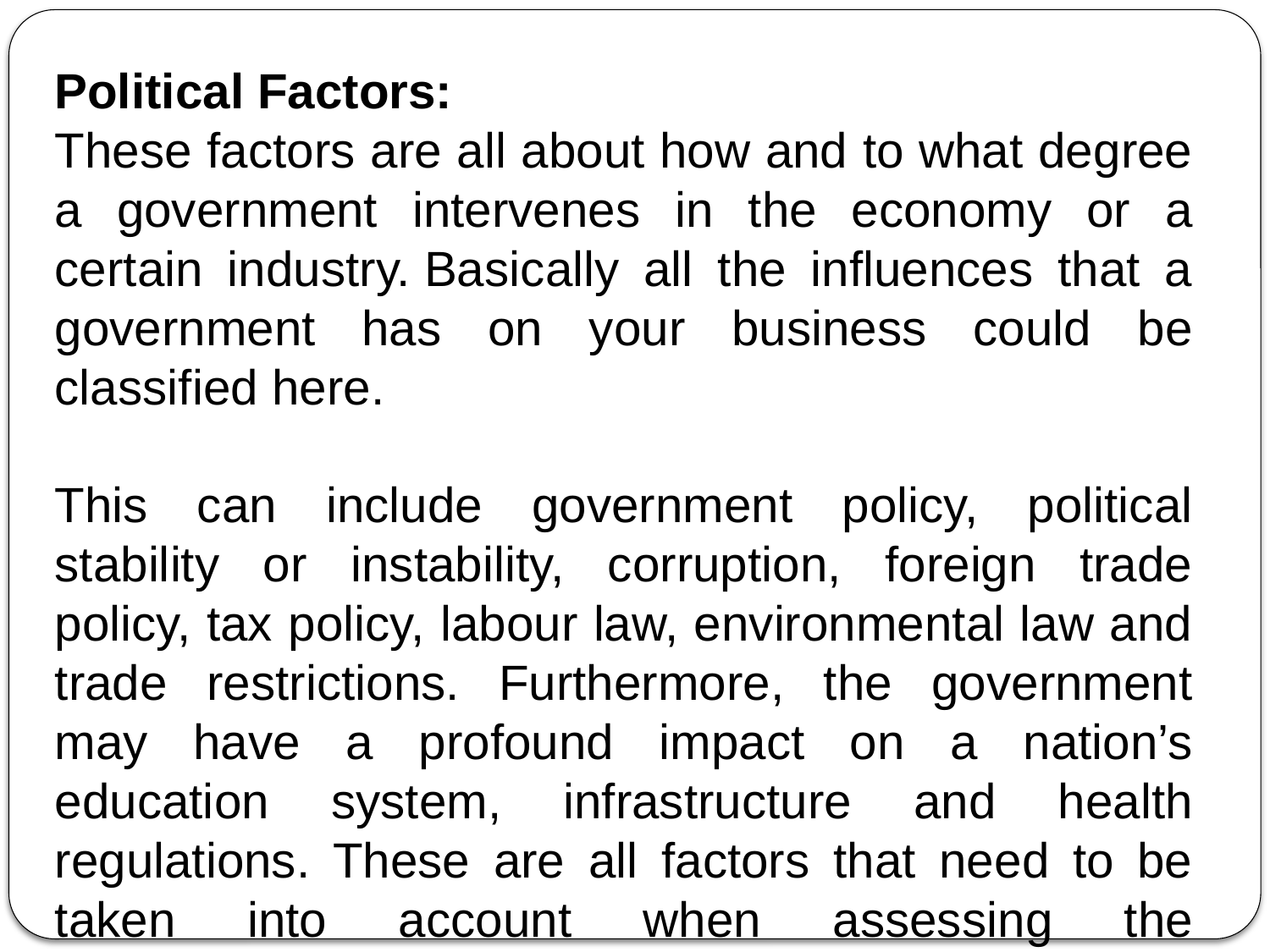

Political Factors:
These factors are all about how and to what degree a government intervenes in the economy or a certain industry. Basically all the influences that a government has on your business could be classified here.

This can include government policy, political stability or instability, corruption, foreign trade policy, tax policy, labour law, environmental law and trade restrictions. Furthermore, the government may have a profound impact on a nation’s education system, infrastructure and health regulations. These are all factors that need to be taken into account when assessing the attractiveness of a potential market.